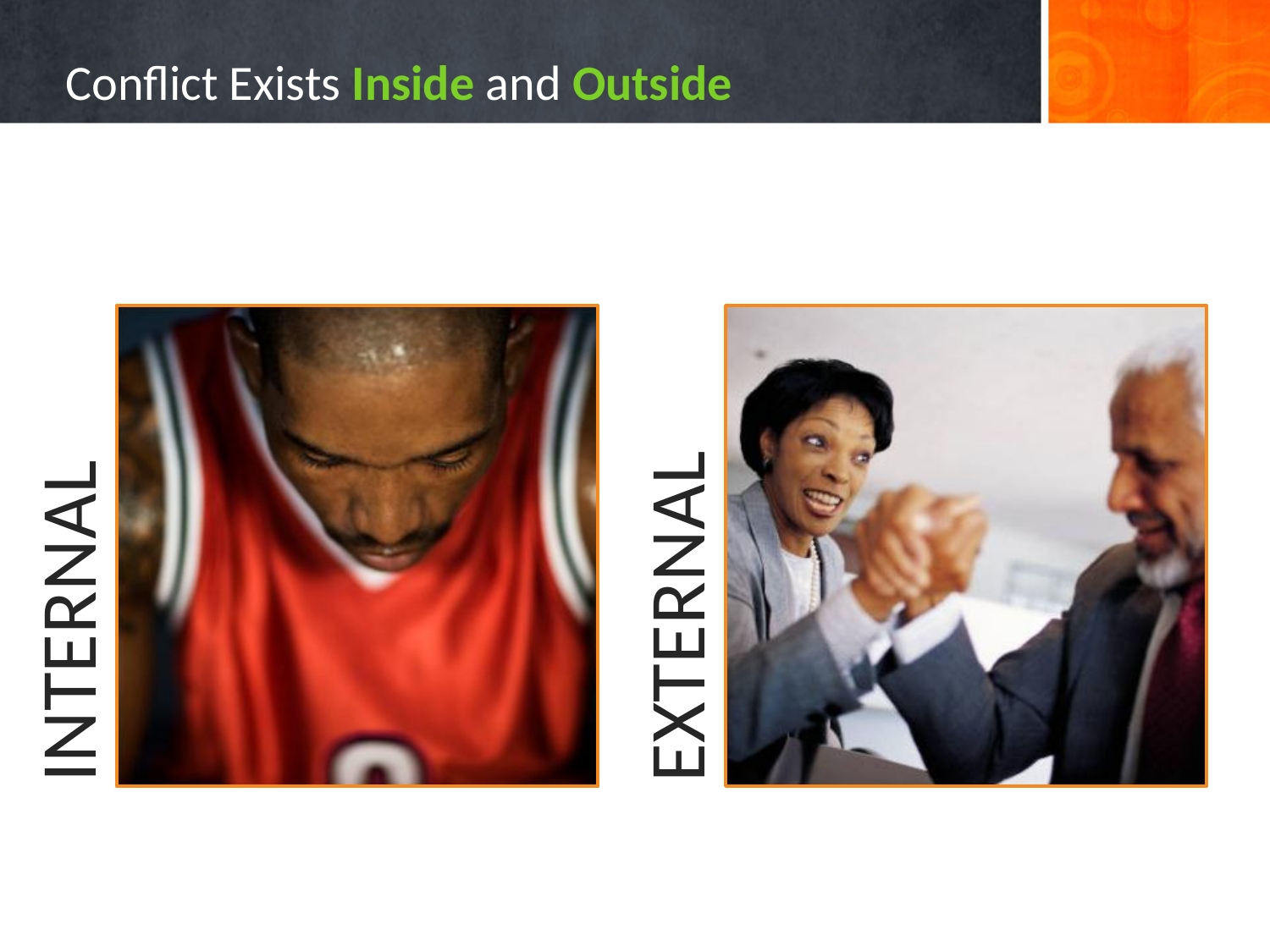

# Conflict Exists Inside and Outside
INTERNAL
EXTERNAL